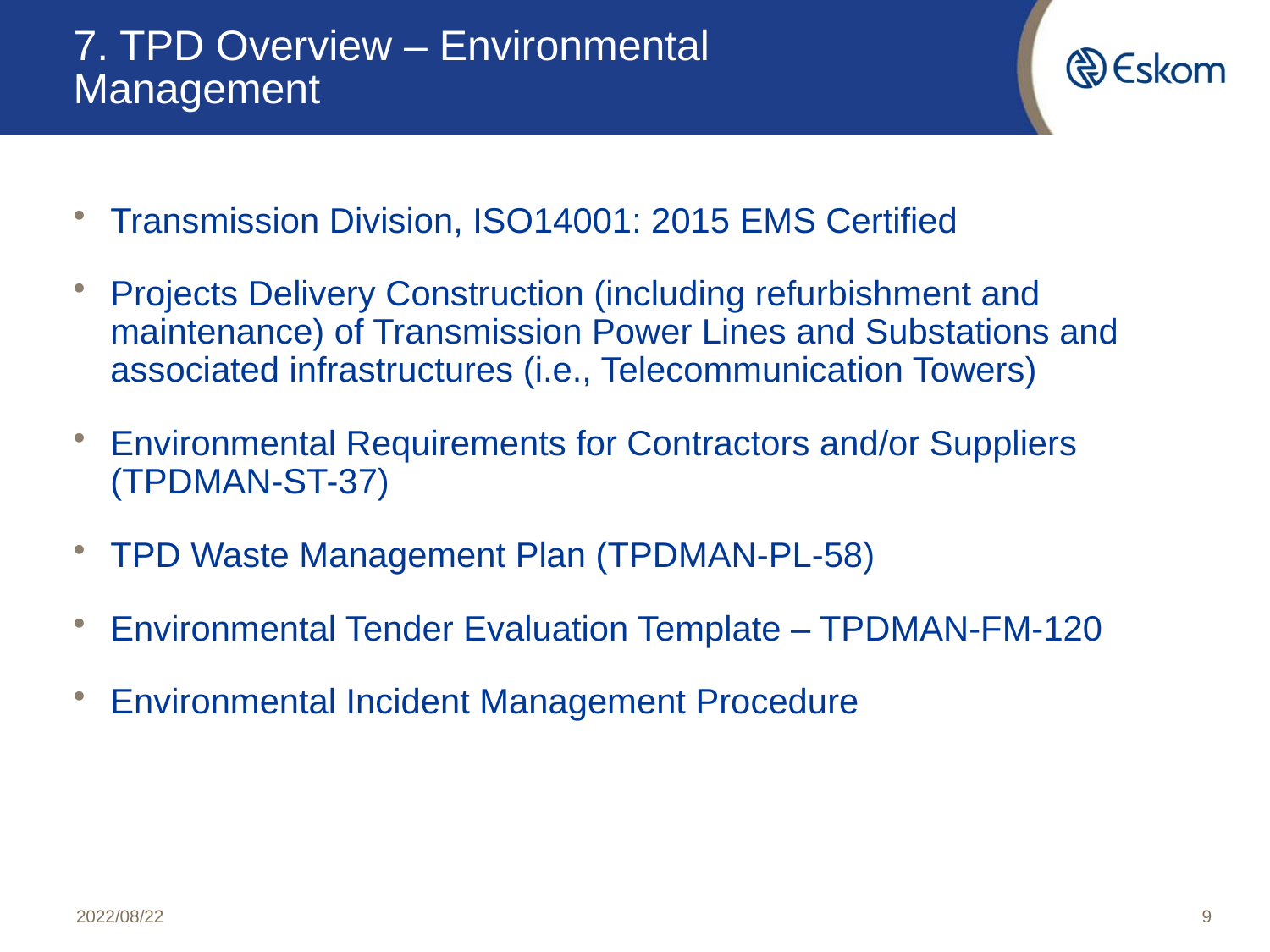

# 7. TPD Overview – Environmental Management
Transmission Division, ISO14001: 2015 EMS Certified
Projects Delivery Construction (including refurbishment and maintenance) of Transmission Power Lines and Substations and associated infrastructures (i.e., Telecommunication Towers)
Environmental Requirements for Contractors and/or Suppliers (TPDMAN-ST-37)
TPD Waste Management Plan (TPDMAN-PL-58)
Environmental Tender Evaluation Template – TPDMAN-FM-120
Environmental Incident Management Procedure
2022/08/22
9